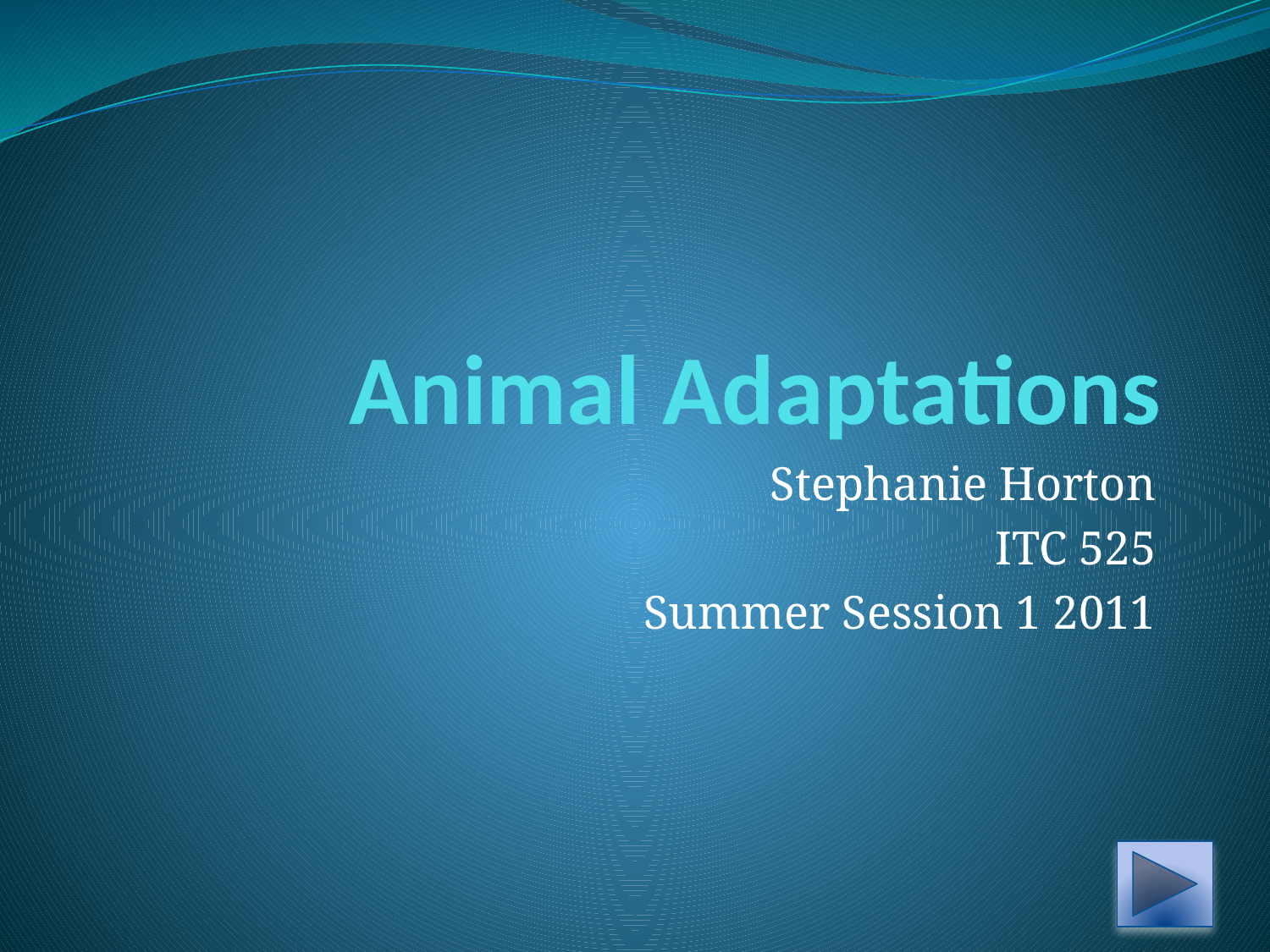

# Animal Adaptations
Stephanie Horton
ITC 525
Summer Session 1 2011